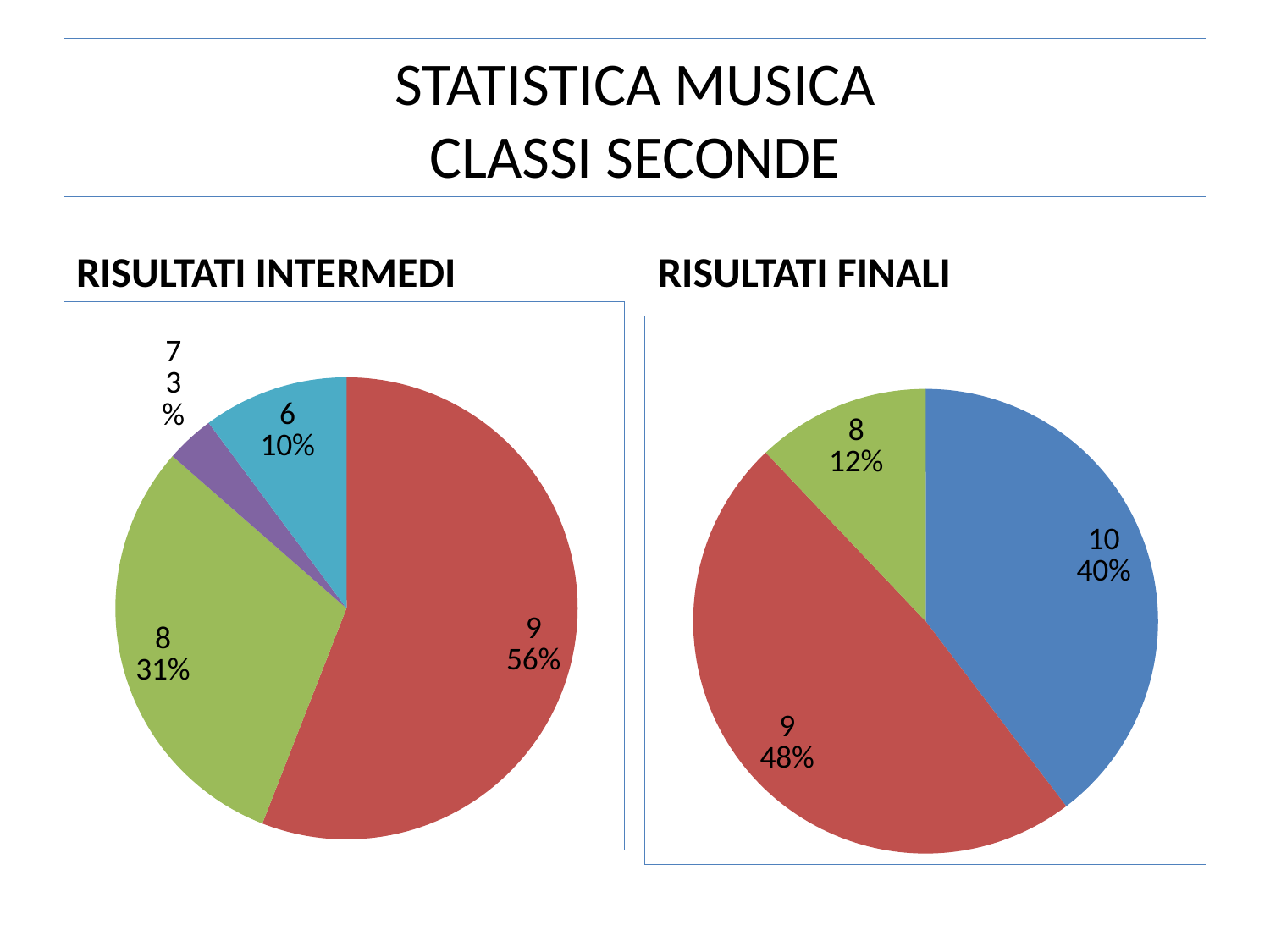

# STATISTICA MUSICA CLASSI SECONDE
RISULTATI INTERMEDI
RISULTATI FINALI

### Chart

| Category | C.seconde |
|---|---|
| 10 | 0.0 |
| 9 | 33.0 |
| 8 | 18.0 |
| 7 | 2.0 |
| 6 | 6.0 |
| 5 | 0.0 |

### Chart

| Category | C.PRIME |
|---|---|
| 10 | 23.0 |
| 9 | 28.0 |
| 8 | 7.0 |
| 7 | 0.0 |
| 6 | 0.0 |
| 5 | 0.0 |